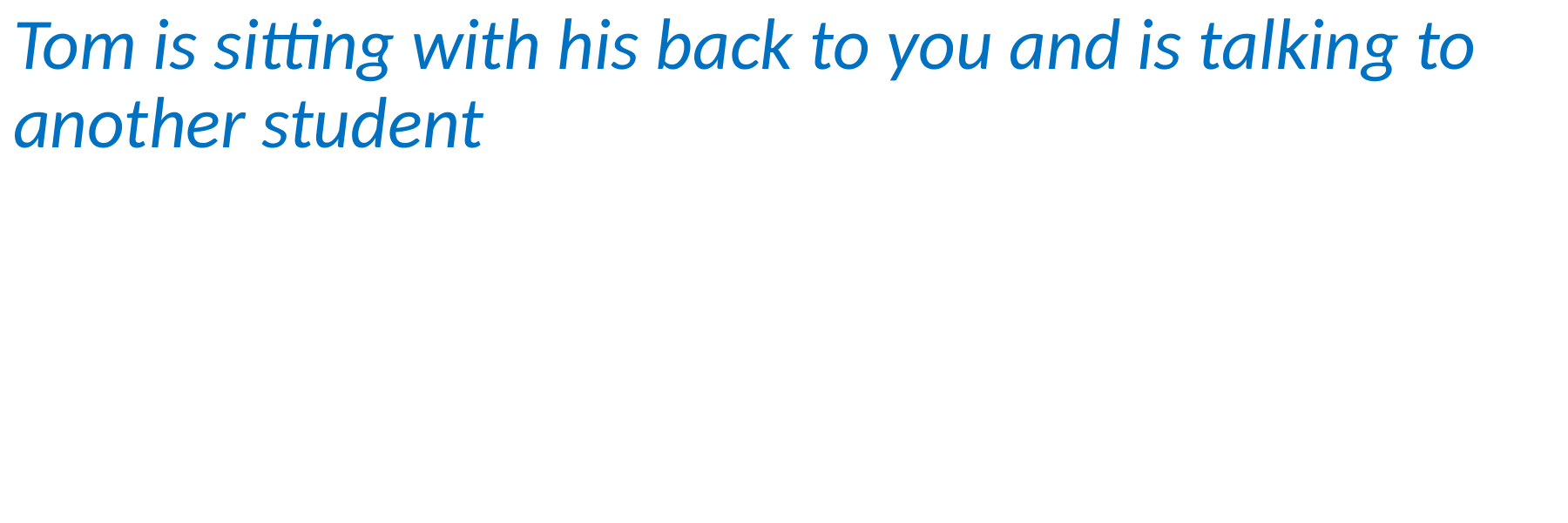

Tom is sitting with his back to you and is talking to another student